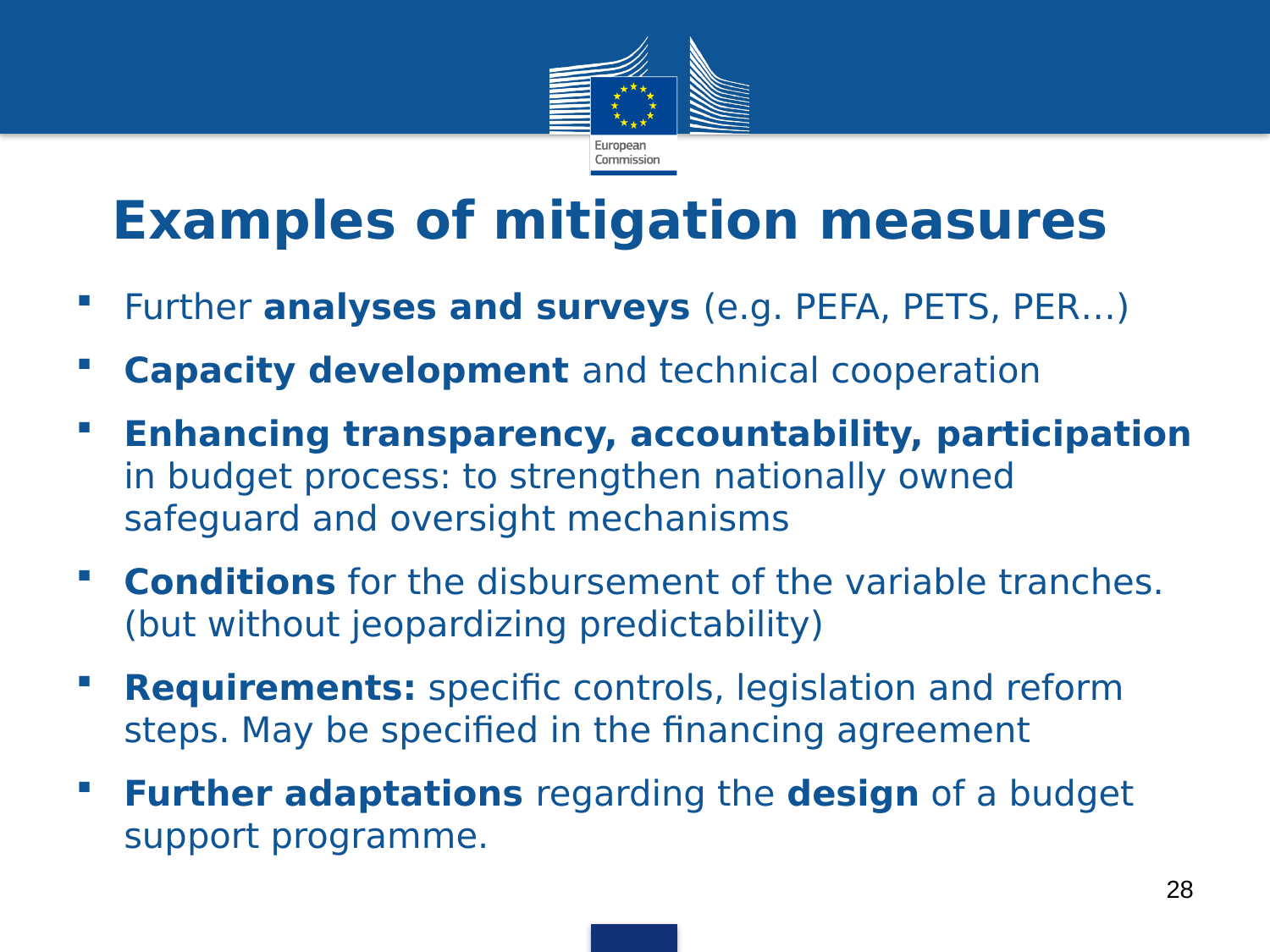

# Examples of mitigation measures
Further analyses and surveys (e.g. PEFA, PETS, PER…)
Capacity development and technical cooperation
Enhancing transparency, accountability, participation in budget process: to strengthen nationally owned safeguard and oversight mechanisms
Conditions for the disbursement of the variable tranches. (but without jeopardizing predictability)
Requirements: specific controls, legislation and reform steps. May be specified in the financing agreement
Further adaptations regarding the design of a budget support programme.

28